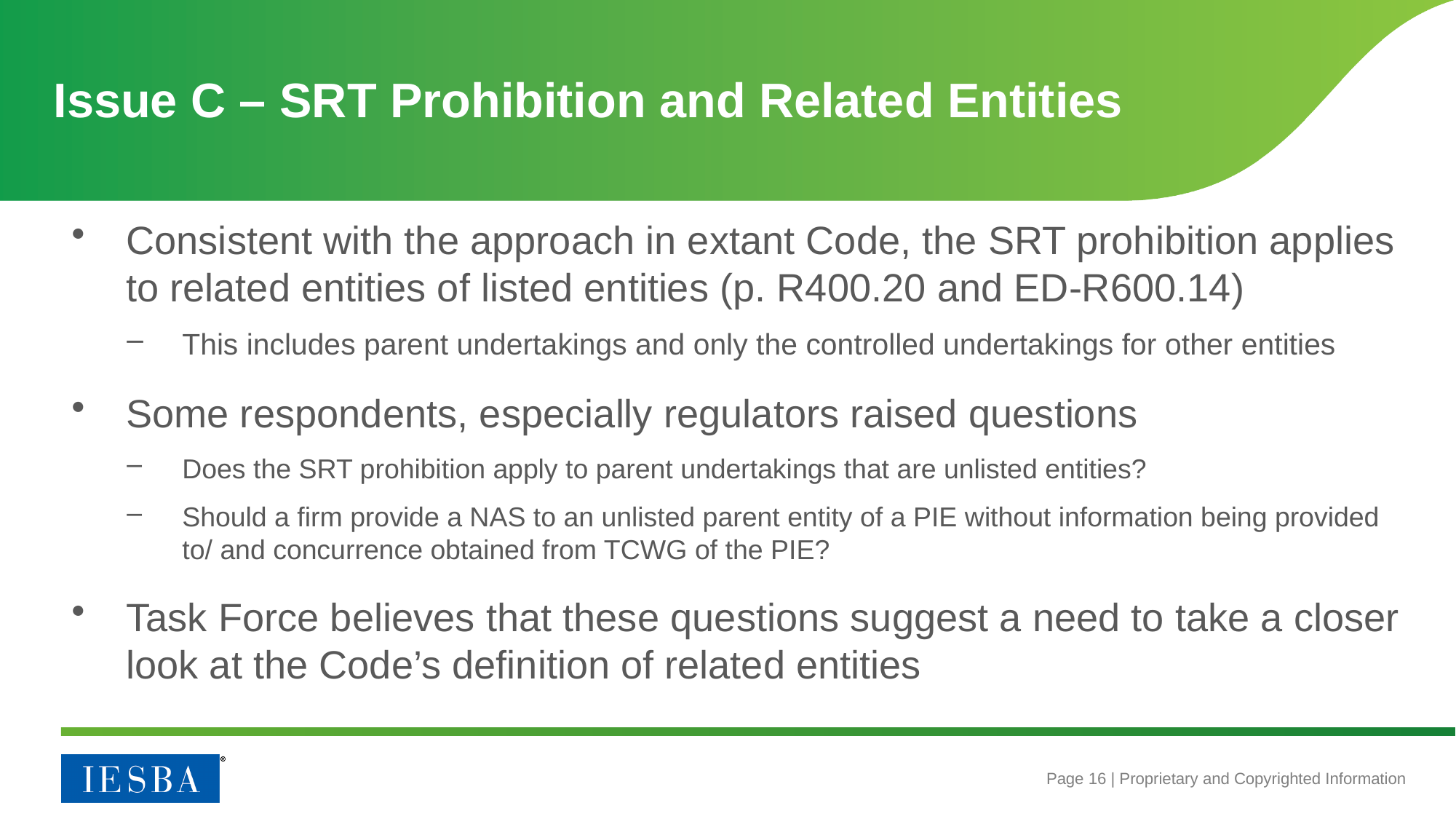

# Issue C – SRT Prohibition and Related Entities
Consistent with the approach in extant Code, the SRT prohibition applies to related entities of listed entities (p. R400.20 and ED-R600.14)
This includes parent undertakings and only the controlled undertakings for other entities
Some respondents, especially regulators raised questions
Does the SRT prohibition apply to parent undertakings that are unlisted entities?
Should a firm provide a NAS to an unlisted parent entity of a PIE without information being provided to/ and concurrence obtained from TCWG of the PIE?
Task Force believes that these questions suggest a need to take a closer look at the Code’s definition of related entities